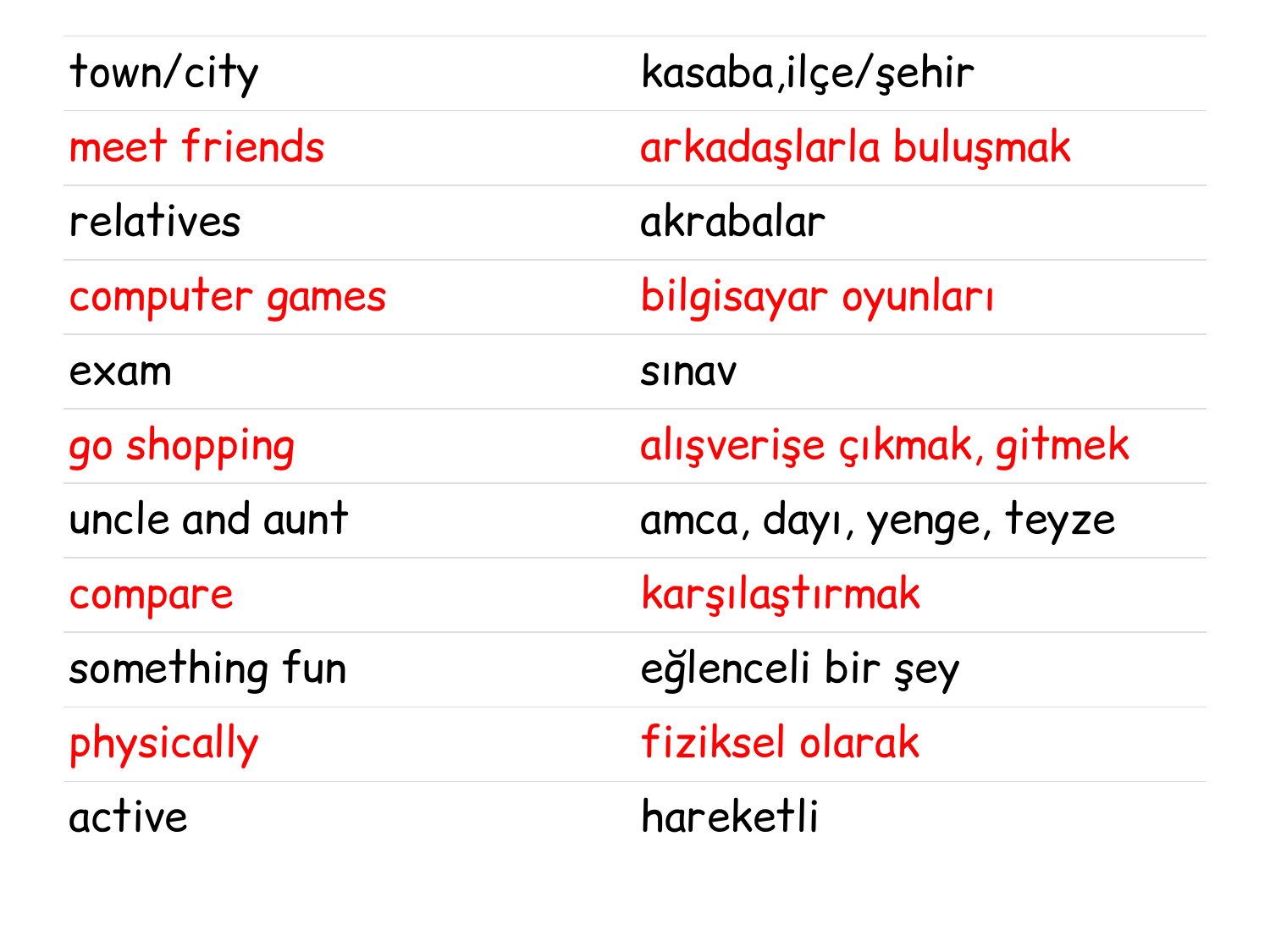

| town/city | kasaba,ilçe/şehir |
| --- | --- |
| meet friends | arkadaşlarla buluşmak |
| relatives | akrabalar |
| computer games | bilgisayar oyunları |
| exam | sınav |
| go shopping | alışverişe çıkmak, gitmek |
| uncle and aunt | amca, dayı, yenge, teyze |
| compare | karşılaştırmak |
| something fun | eğlenceli bir şey |
| physically | fiziksel olarak |
| active | hareketli |
#